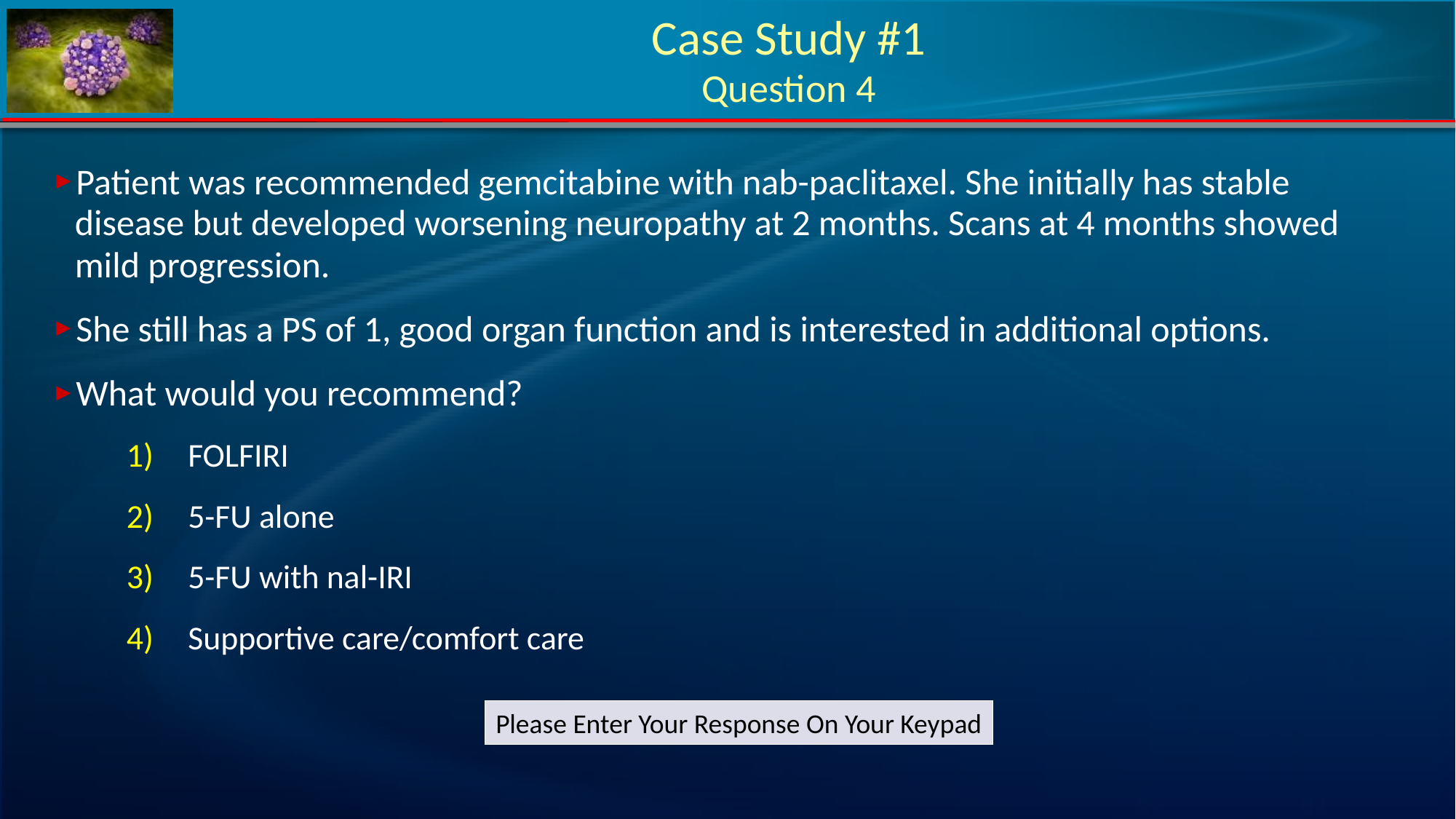

# Case Study #1 Question 4
Patient was recommended gemcitabine with nab-paclitaxel. She initially has stable disease but developed worsening neuropathy at 2 months. Scans at 4 months showed mild progression.
She still has a PS of 1, good organ function and is interested in additional options.
What would you recommend?
FOLFIRI
5-FU alone
5-FU with nal-IRI
Supportive care/comfort care
Please Enter Your Response On Your Keypad